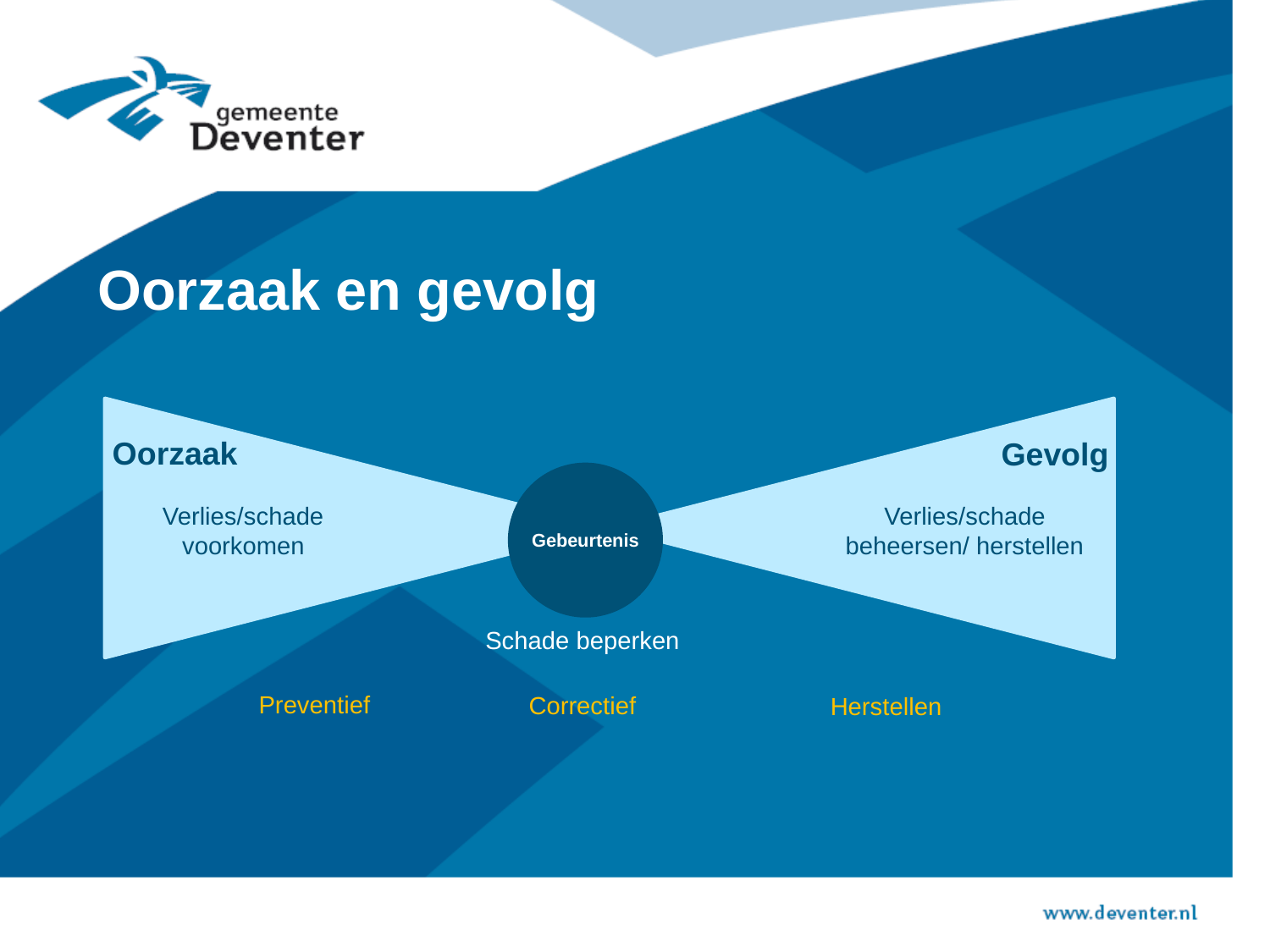

# Oorzaak en gevolg
Oorzaak
Gevolg
Gebeurtenis
Verlies/schade voorkomen
Verlies/schade beheersen/ herstellen
Schade beperken
Preventief
Correctief
Herstellen